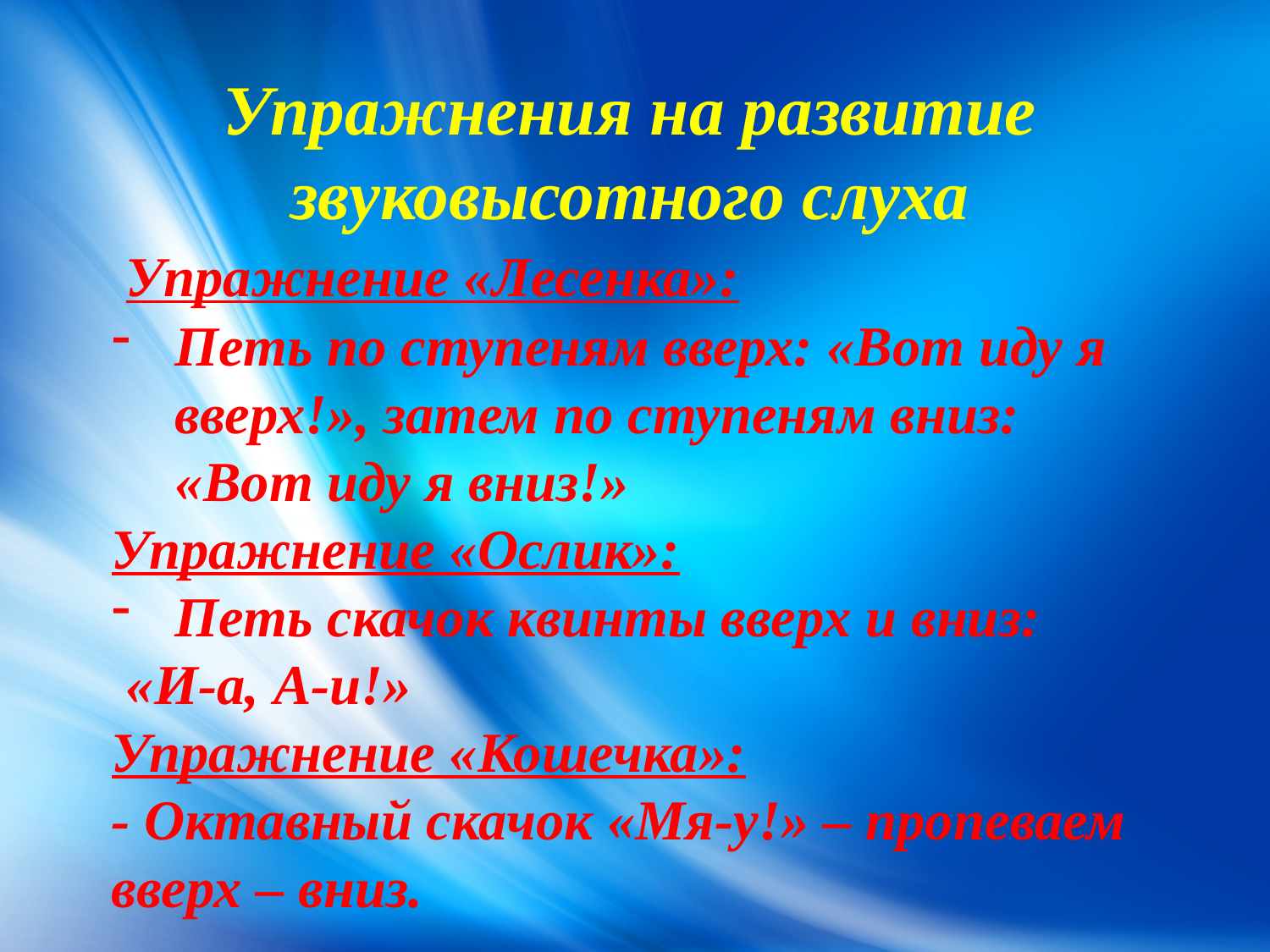

Упражнения на развитие звуковысотного слуха
 Упражнение «Лесенка»:
Петь по ступеням вверх: «Вот иду я вверх!», затем по ступеням вниз: «Вот иду я вниз!»
Упражнение «Ослик»:
Петь скачок квинты вверх и вниз:
 «И-а, А-и!»
Упражнение «Кошечка»:
- Октавный скачок «Мя-у!» – пропеваем вверх – вниз.